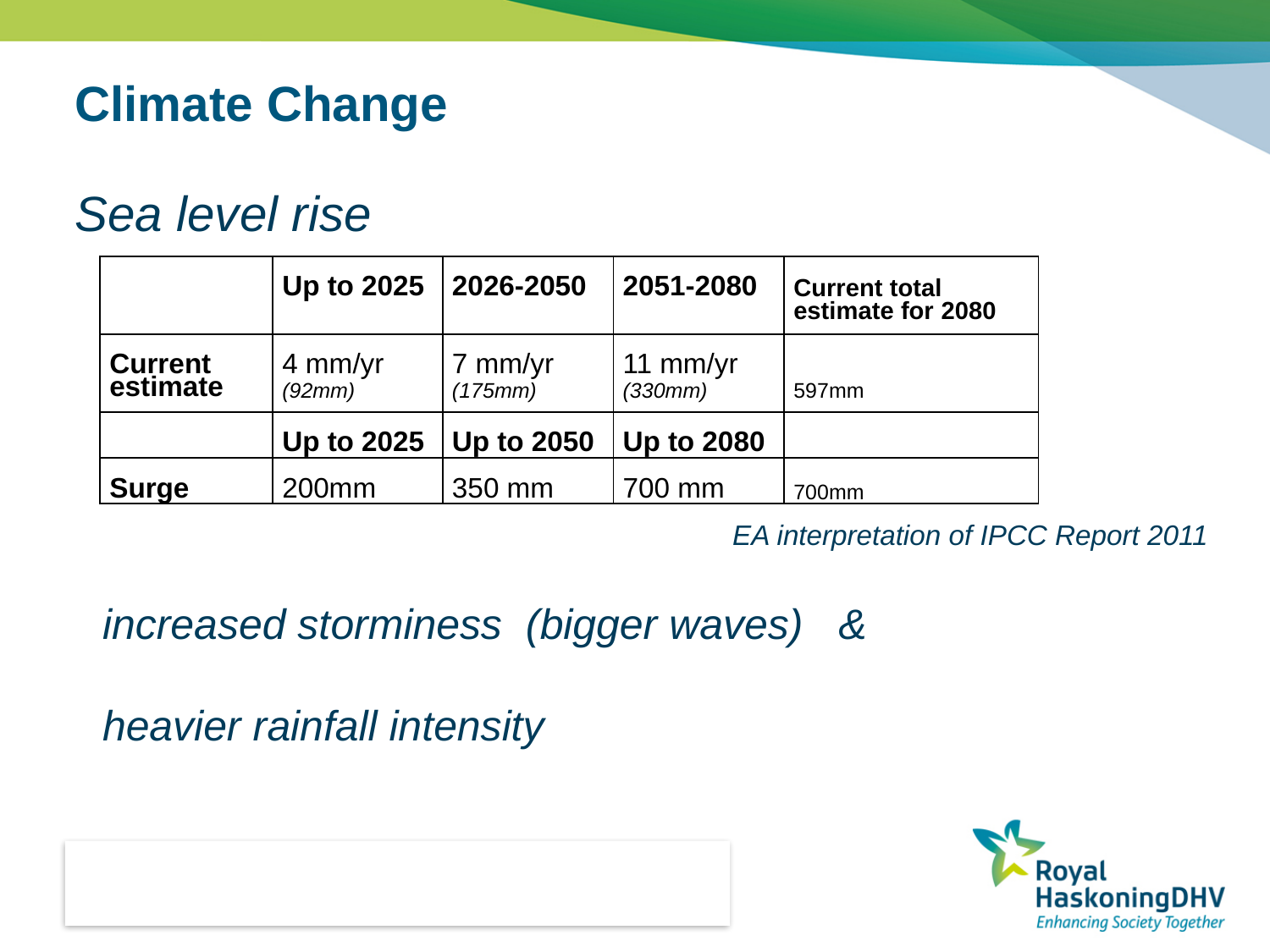

# Climate Change
Sea level rise
|  | Up to 2025 | 2026-2050 | 2051-2080 | Current total estimate for 2080 |
| --- | --- | --- | --- | --- |
| Current estimate | 4 mm/yr (92mm) | 7 mm/yr (175mm) | 11 mm/yr (330mm) | 597mm |
|  | Up to 2025 | Up to 2050 | Up to 2080 |  |
| Surge | 200mm | 350 mm | 700 mm | 700mm |
EA interpretation of IPCC Report 2011
increased storminess  (bigger waves)   &

heavier rainfall intensity